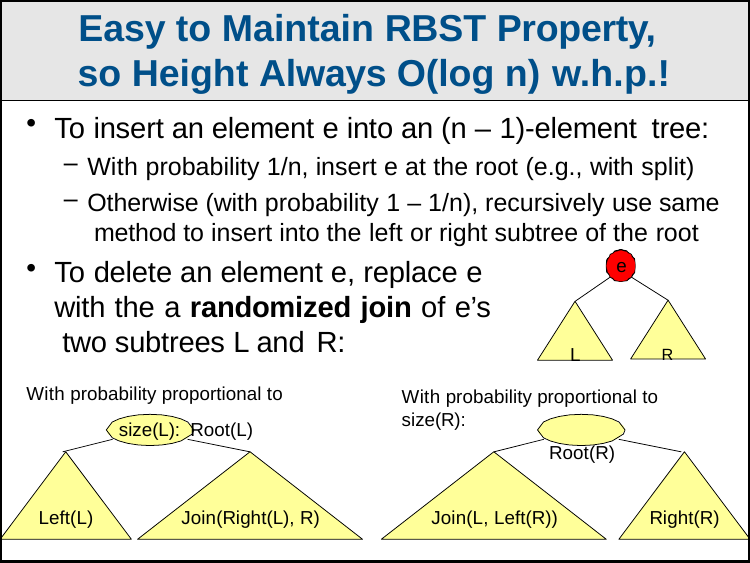

Easy to Maintain RBST Property,
so Height Always O(log n) w.h.p.!
To insert an element e into an (n – 1)-element tree:
With probability 1/n, insert e at the root (e.g., with split)
Otherwise (with probability 1 – 1/n), recursively use same  method to insert into the left or right subtree of the root

e
To delete an element e, replace e  with the a randomized join of e’s  two subtrees L and R:

L	R
With probability proportional to size(L):  Root(L)
With probability proportional to size(R):
Root(R)

Left(L)
Join(Right(L), R)
Join(L, Left(R))
Right(R)